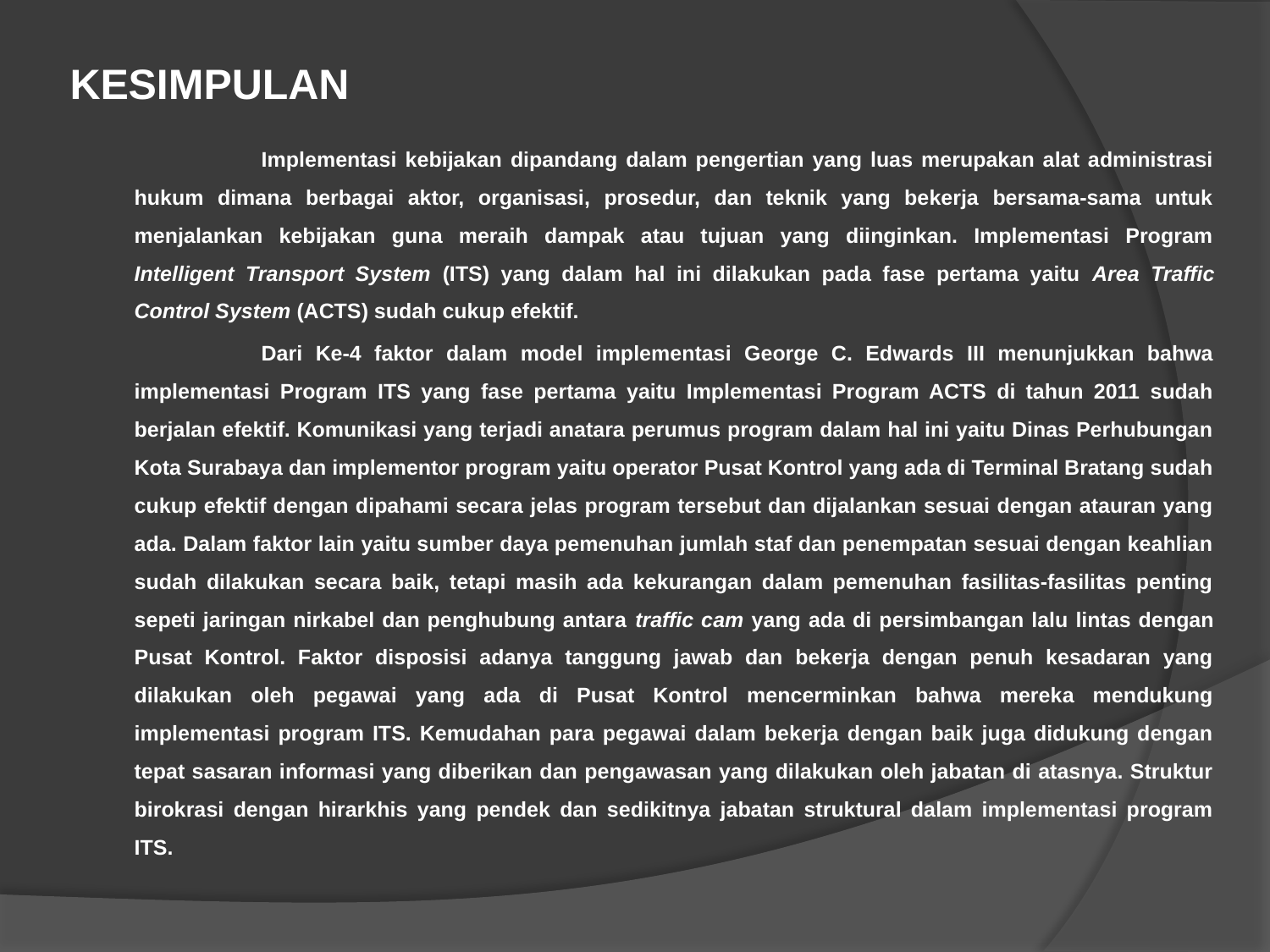

# KESIMPULAN
		Implementasi kebijakan dipandang dalam pengertian yang luas merupakan alat administrasi hukum dimana berbagai aktor, organisasi, prosedur, dan teknik yang bekerja bersama-sama untuk menjalankan kebijakan guna meraih dampak atau tujuan yang diinginkan. Implementasi Program Intelligent Transport System (ITS) yang dalam hal ini dilakukan pada fase pertama yaitu Area Traffic Control System (ACTS) sudah cukup efektif.
		Dari Ke-4 faktor dalam model implementasi George C. Edwards III menunjukkan bahwa implementasi Program ITS yang fase pertama yaitu Implementasi Program ACTS di tahun 2011 sudah berjalan efektif. Komunikasi yang terjadi anatara perumus program dalam hal ini yaitu Dinas Perhubungan Kota Surabaya dan implementor program yaitu operator Pusat Kontrol yang ada di Terminal Bratang sudah cukup efektif dengan dipahami secara jelas program tersebut dan dijalankan sesuai dengan atauran yang ada. Dalam faktor lain yaitu sumber daya pemenuhan jumlah staf dan penempatan sesuai dengan keahlian sudah dilakukan secara baik, tetapi masih ada kekurangan dalam pemenuhan fasilitas-fasilitas penting sepeti jaringan nirkabel dan penghubung antara traffic cam yang ada di persimbangan lalu lintas dengan Pusat Kontrol. Faktor disposisi adanya tanggung jawab dan bekerja dengan penuh kesadaran yang dilakukan oleh pegawai yang ada di Pusat Kontrol mencerminkan bahwa mereka mendukung implementasi program ITS. Kemudahan para pegawai dalam bekerja dengan baik juga didukung dengan tepat sasaran informasi yang diberikan dan pengawasan yang dilakukan oleh jabatan di atasnya. Struktur birokrasi dengan hirarkhis yang pendek dan sedikitnya jabatan struktural dalam implementasi program ITS.